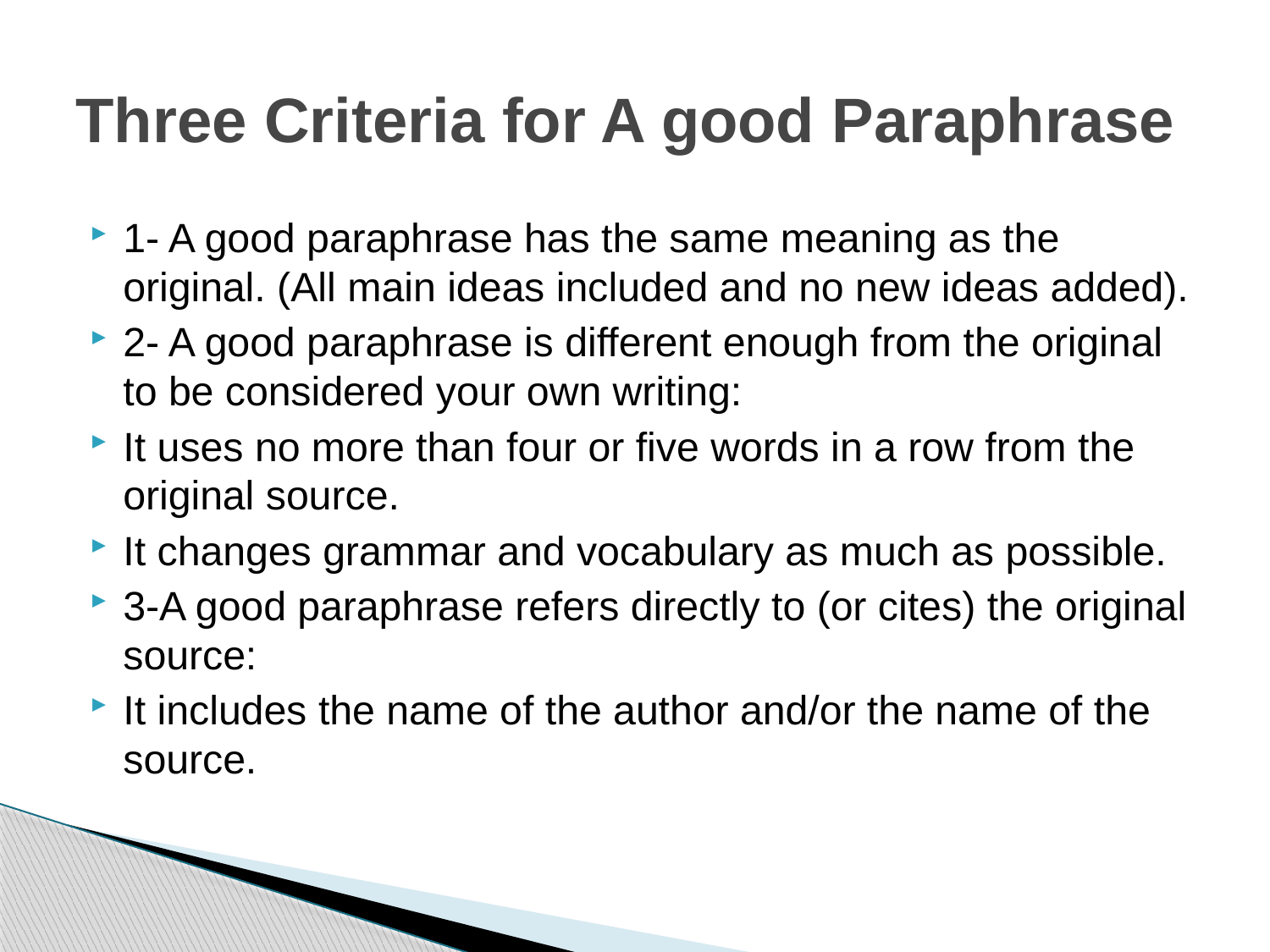

# Three Criteria for A good Paraphrase
1- A good paraphrase has the same meaning as the original. (All main ideas included and no new ideas added).
2- A good paraphrase is different enough from the original to be considered your own writing:
It uses no more than four or five words in a row from the original source.
It changes grammar and vocabulary as much as possible.
3-A good paraphrase refers directly to (or cites) the original source:
It includes the name of the author and/or the name of the source.